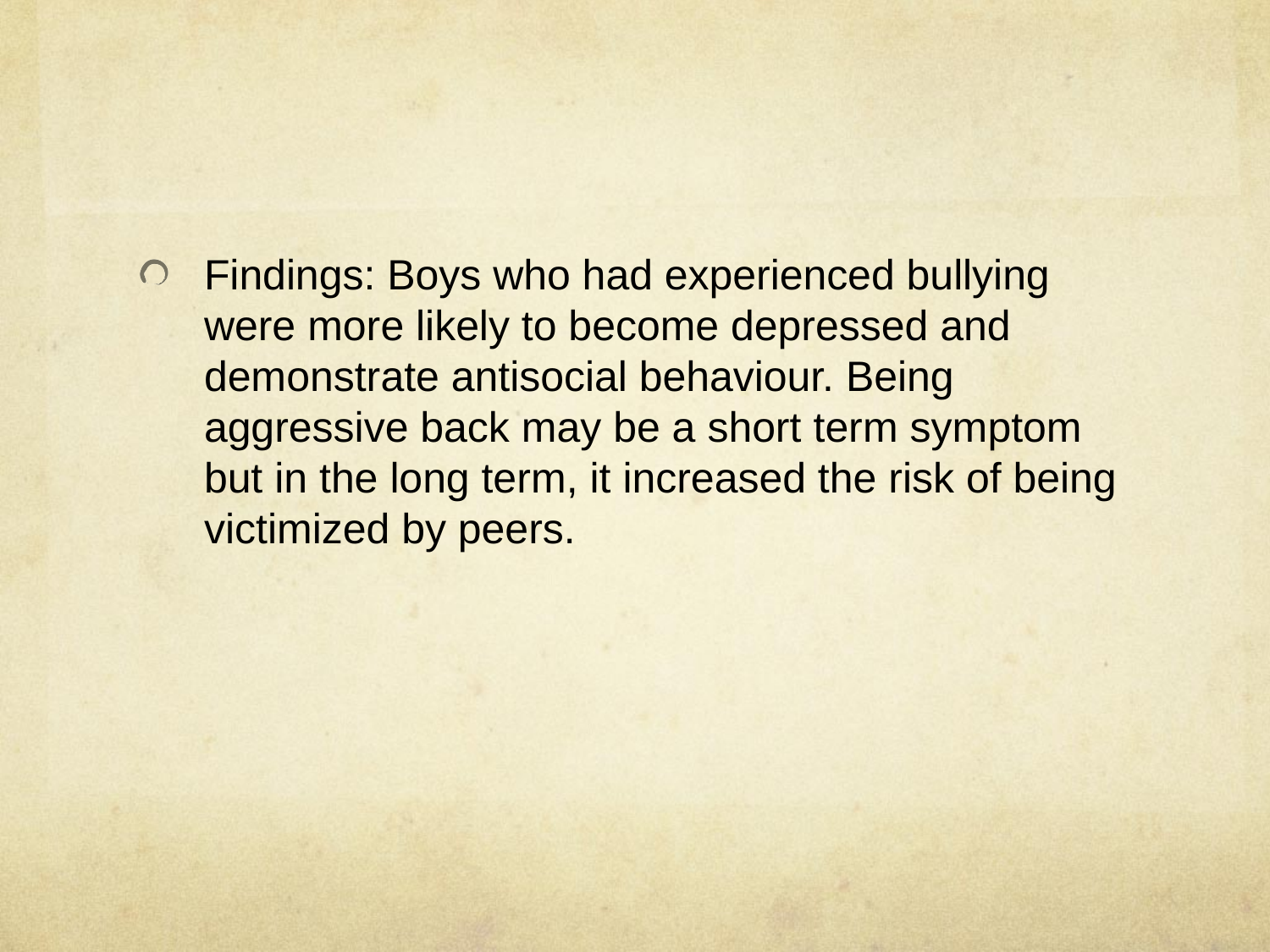

#
Findings: Boys who had experienced bullying were more likely to become depressed and demonstrate antisocial behaviour. Being aggressive back may be a short term symptom but in the long term, it increased the risk of being victimized by peers.